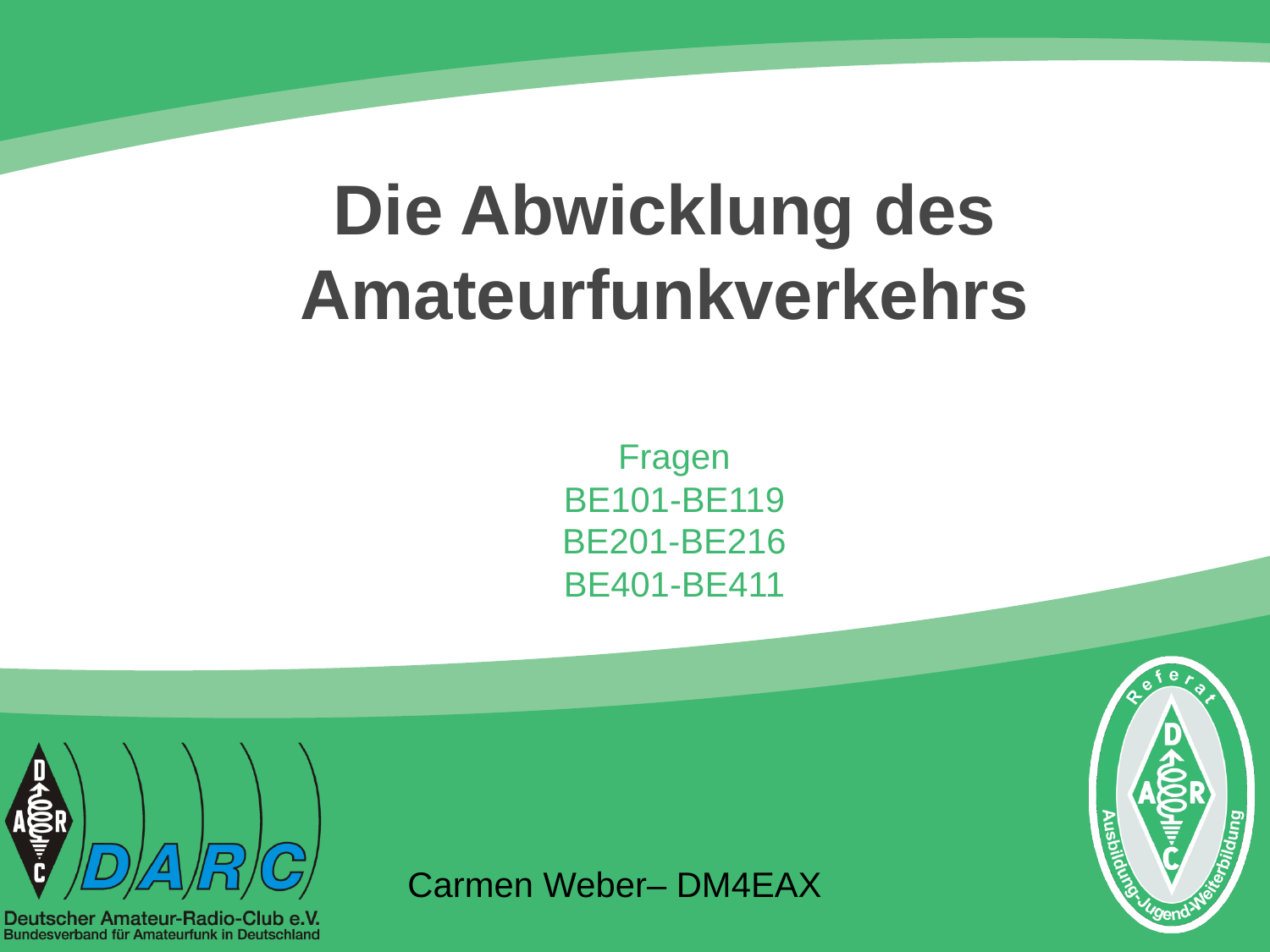

# Die Abwicklung des Amateurfunkverkehrs
Fragen
BE101-BE119
BE201-BE216
BE401-BE411
Carmen Weber– DM4EAX